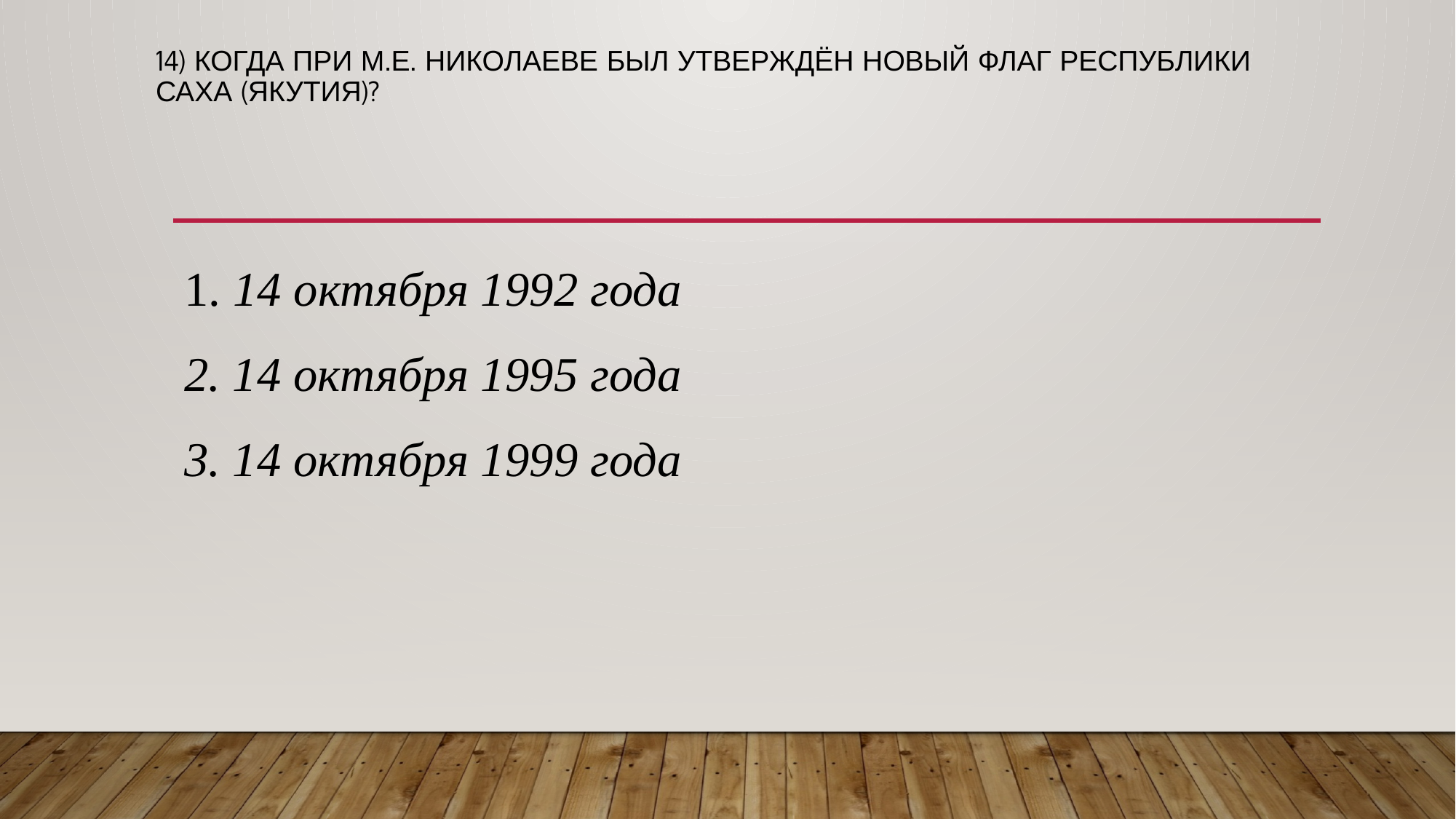

# 14) Когда при М.Е. николаеве был утверждён новый флаг Республики Саха (Якутия)?
1. 14 октября 1992 года
2. 14 октября 1995 года
3. 14 октября 1999 года